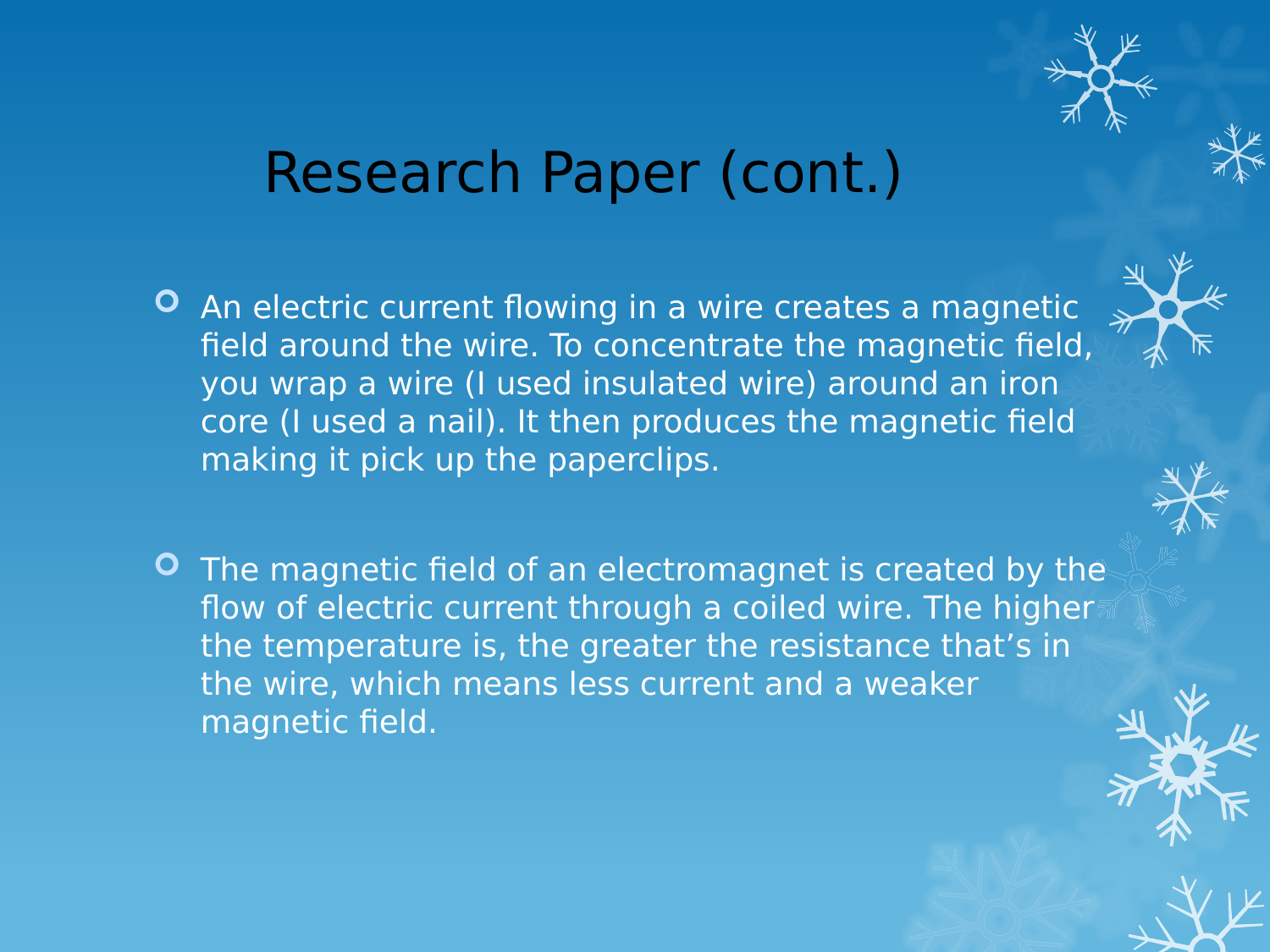

# Research Paper (cont.)
An electric current flowing in a wire creates a magnetic field around the wire. To concentrate the magnetic field, you wrap a wire (I used insulated wire) around an iron core (I used a nail). It then produces the magnetic field making it pick up the paperclips.

The magnetic field of an electromagnet is created by the flow of electric current through a coiled wire. The higher the temperature is, the greater the resistance that’s in the wire, which means less current and a weaker magnetic field.